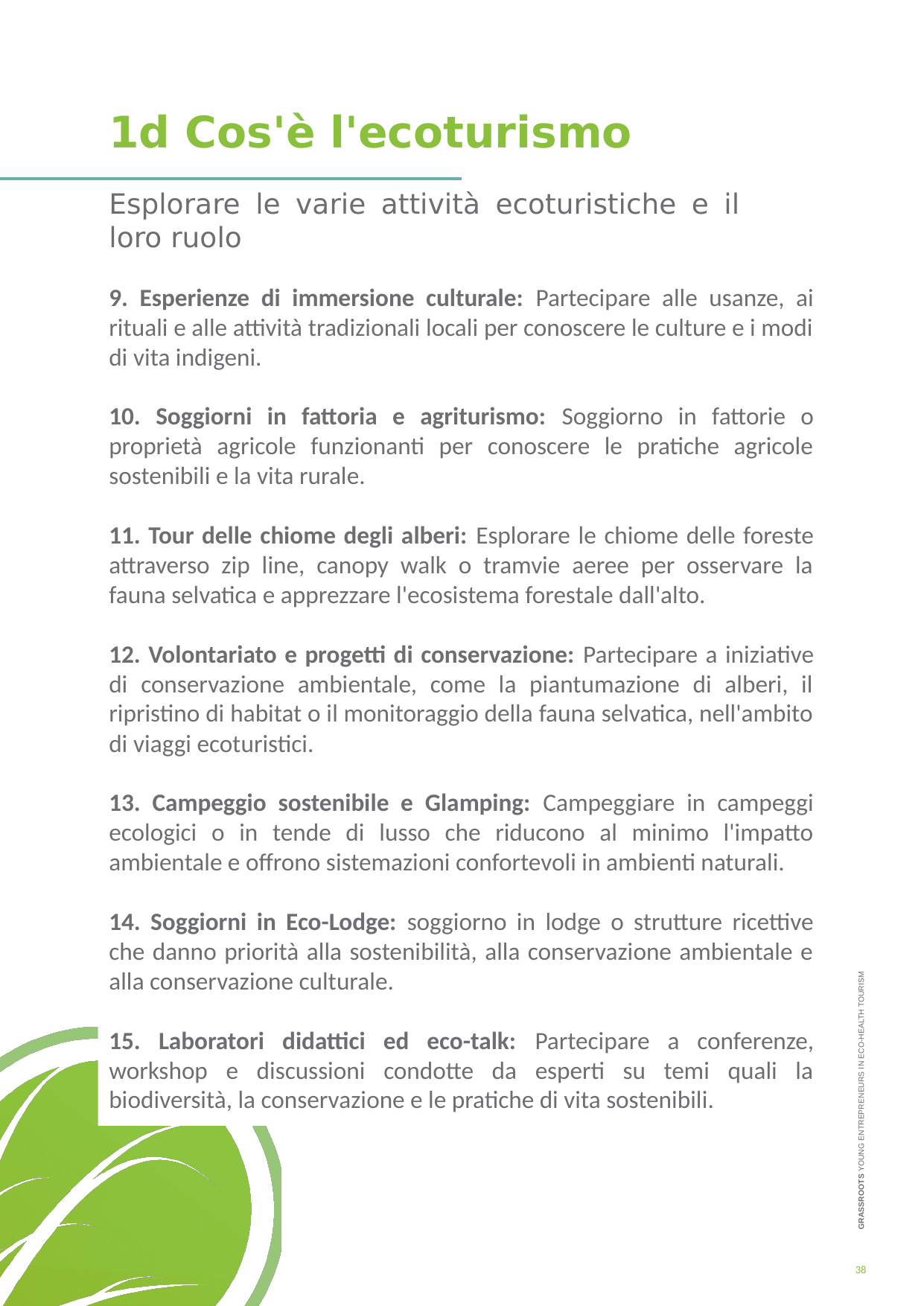

1d Cos'è l'ecoturismo
Esplorare le varie attività ecoturistiche e il loro ruolo
9. Esperienze di immersione culturale: Partecipare alle usanze, ai rituali e alle attività tradizionali locali per conoscere le culture e i modi di vita indigeni.

10. Soggiorni in fattoria e agriturismo: Soggiorno in fattorie o proprietà agricole funzionanti per conoscere le pratiche agricole sostenibili e la vita rurale.

11. Tour delle chiome degli alberi: Esplorare le chiome delle foreste attraverso zip line, canopy walk o tramvie aeree per osservare la fauna selvatica e apprezzare l'ecosistema forestale dall'alto.

12. Volontariato e progetti di conservazione: Partecipare a iniziative di conservazione ambientale, come la piantumazione di alberi, il ripristino di habitat o il monitoraggio della fauna selvatica, nell'ambito di viaggi ecoturistici.

13. Campeggio sostenibile e Glamping: Campeggiare in campeggi ecologici o in tende di lusso che riducono al minimo l'impatto ambientale e offrono sistemazioni confortevoli in ambienti naturali.

14. Soggiorni in Eco-Lodge: soggiorno in lodge o strutture ricettive che danno priorità alla sostenibilità, alla conservazione ambientale e alla conservazione culturale.

15. Laboratori didattici ed eco-talk: Partecipare a conferenze, workshop e discussioni condotte da esperti su temi quali la biodiversità, la conservazione e le pratiche di vita sostenibili.

38